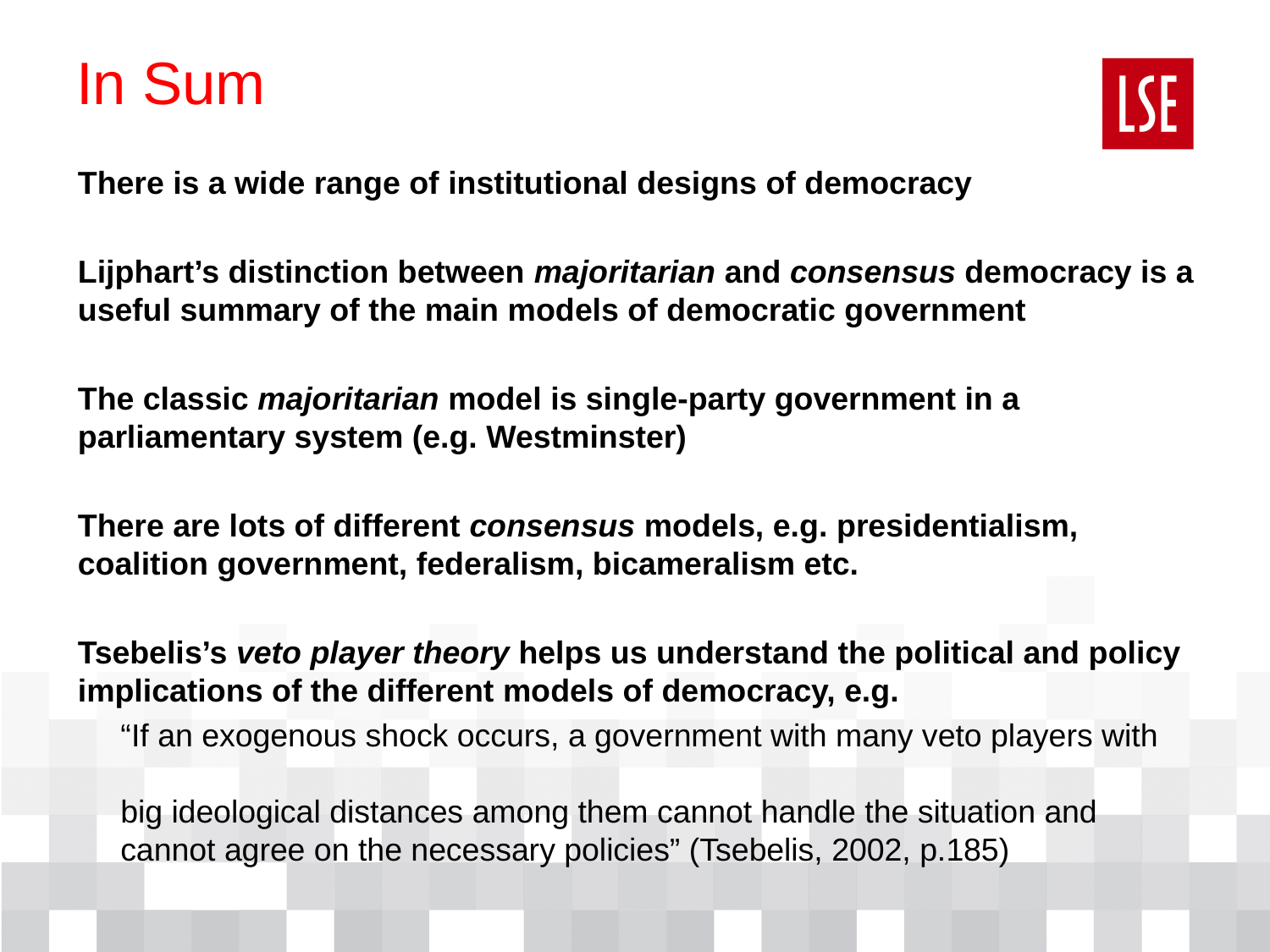

In Sum
There is a wide range of institutional designs of democracy

Lijphart’s distinction between majoritarian and consensus democracy is a useful summary of the main models of democratic government

The classic majoritarian model is single-party government in a parliamentary system (e.g. Westminster)

There are lots of different consensus models, e.g. presidentialism, coalition government, federalism, bicameralism etc.

Tsebelis’s veto player theory helps us understand the political and policy implications of the different models of democracy, e.g.
	  “If an exogenous shock occurs, a government with many veto players with
  big ideological distances among them cannot handle the situation and
  cannot agree on the necessary policies” (Tsebelis, 2002, p.185)